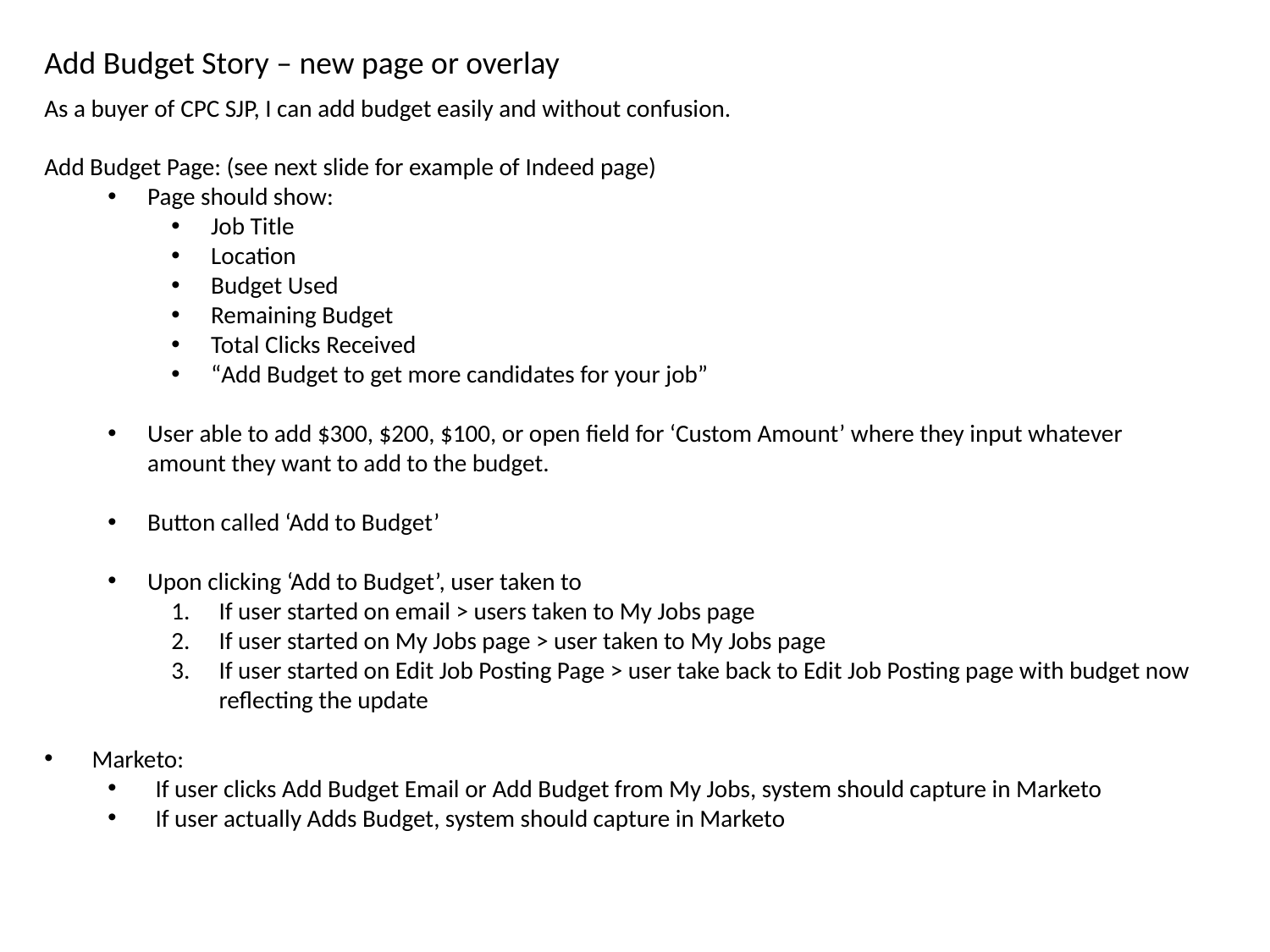

Add Budget Story – new page or overlay
As a buyer of CPC SJP, I can add budget easily and without confusion.

Add Budget Page: (see next slide for example of Indeed page)
Page should show:
Job Title
Location
Budget Used
Remaining Budget
Total Clicks Received
“Add Budget to get more candidates for your job”

User able to add $300, $200, $100, or open field for ‘Custom Amount’ where they input whatever amount they want to add to the budget.

Button called ‘Add to Budget’

Upon clicking ‘Add to Budget’, user taken to
If user started on email > users taken to My Jobs page
If user started on My Jobs page > user taken to My Jobs page
If user started on Edit Job Posting Page > user take back to Edit Job Posting page with budget now reflecting the update

Marketo:
If user clicks Add Budget Email or Add Budget from My Jobs, system should capture in Marketo
If user actually Adds Budget, system should capture in Marketo